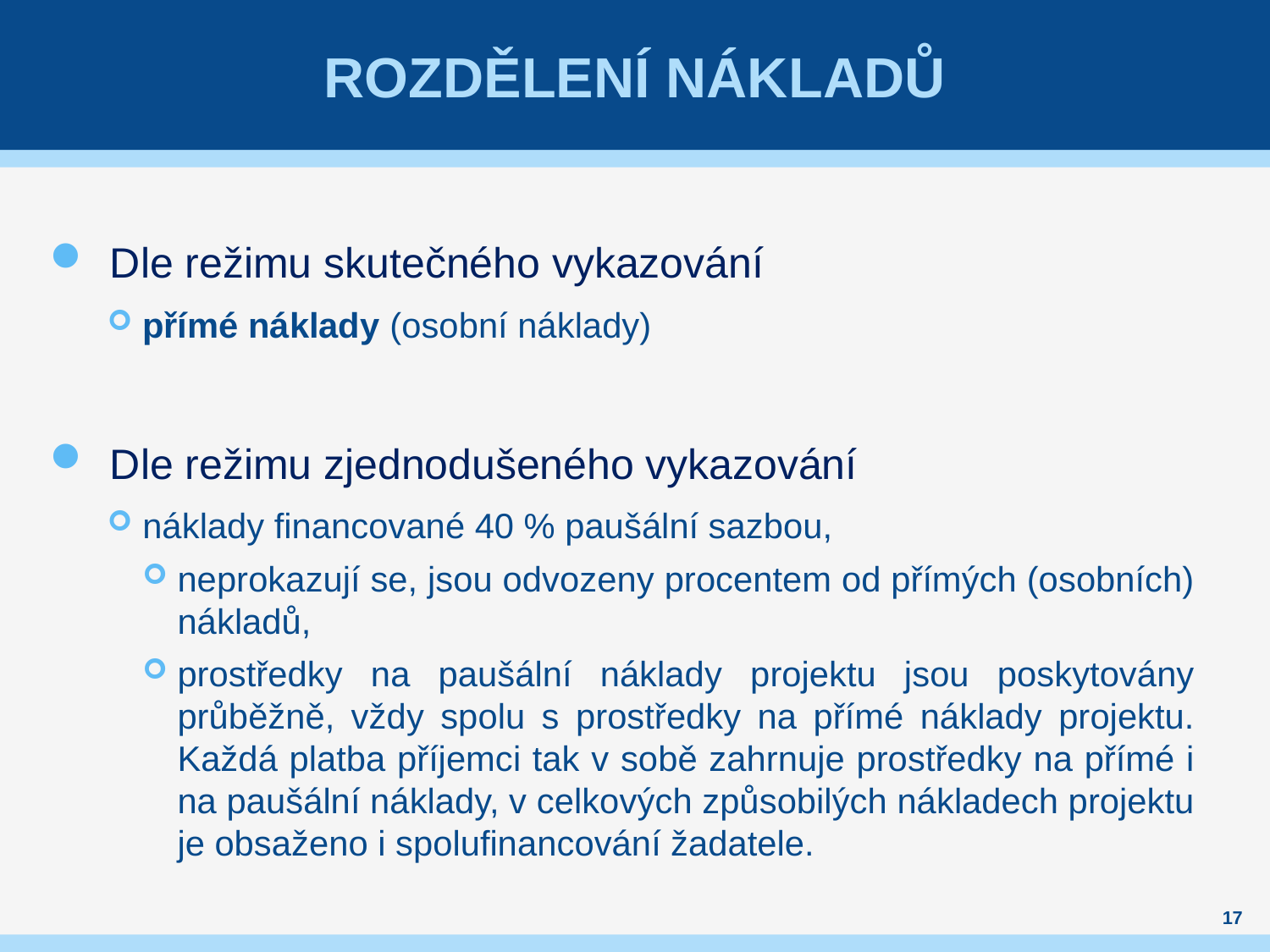

# Rozdělení nákladů
Dle režimu skutečného vykazování
přímé náklady (osobní náklady)

Dle režimu zjednodušeného vykazování
náklady financované 40 % paušální sazbou,
neprokazují se, jsou odvozeny procentem od přímých (osobních) nákladů,
prostředky na paušální náklady projektu jsou poskytovány průběžně, vždy spolu s prostředky na přímé náklady projektu. Každá platba příjemci tak v sobě zahrnuje prostředky na přímé i na paušální náklady, v celkových způsobilých nákladech projektu je obsaženo i spolufinancování žadatele.

17